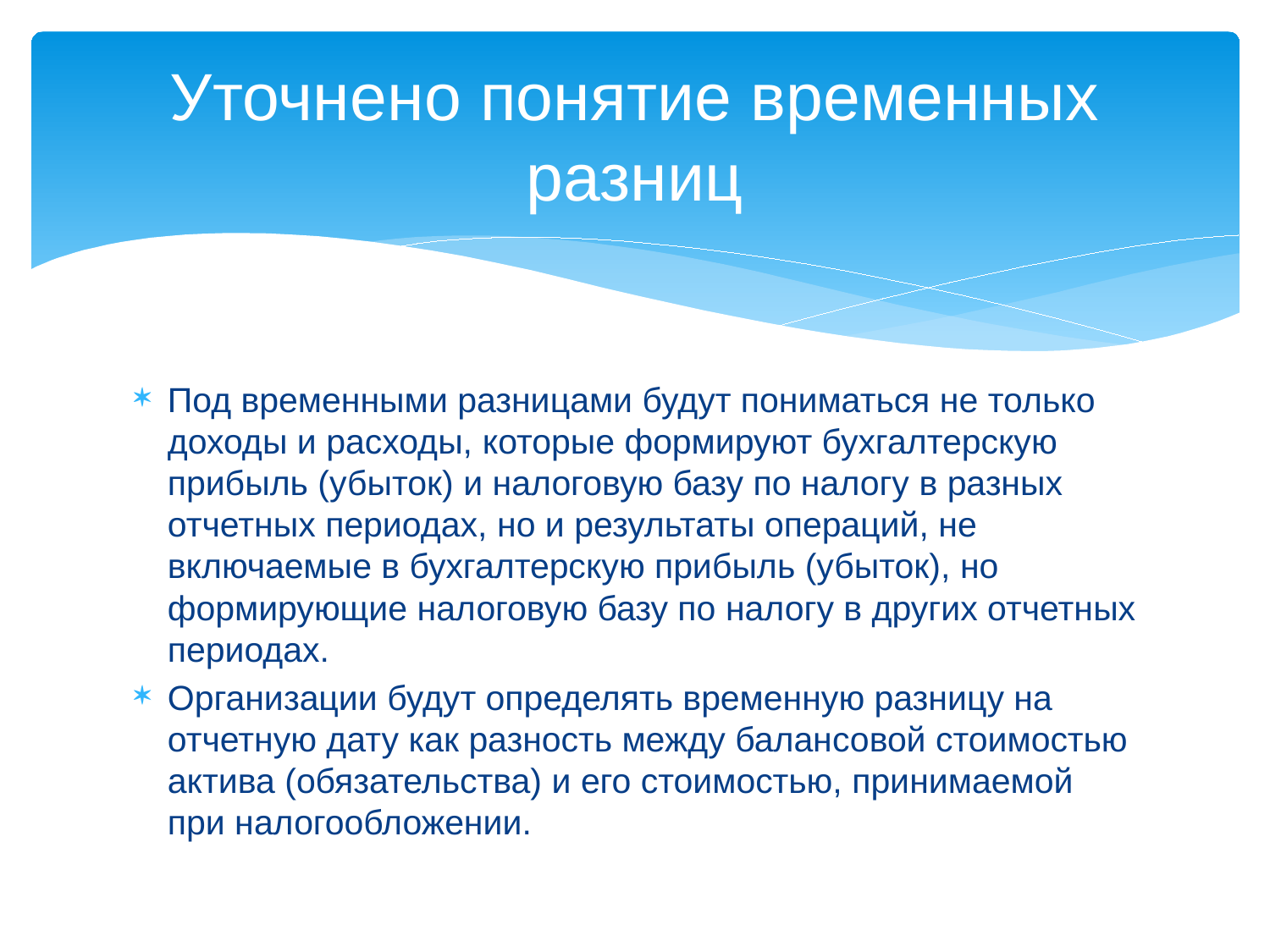

# Уточнено понятие временных разниц
Под временными разницами будут пониматься не только доходы и расходы, которые формируют бухгалтерскую прибыль (убыток) и налоговую базу по налогу в разных отчетных периодах, но и результаты операций, не включаемые в бухгалтерскую прибыль (убыток), но формирующие налоговую базу по налогу в других отчетных периодах.
Организации будут определять временную разницу на отчетную дату как разность между балансовой стоимостью актива (обязательства) и его стоимостью, принимаемой при налогообложении.